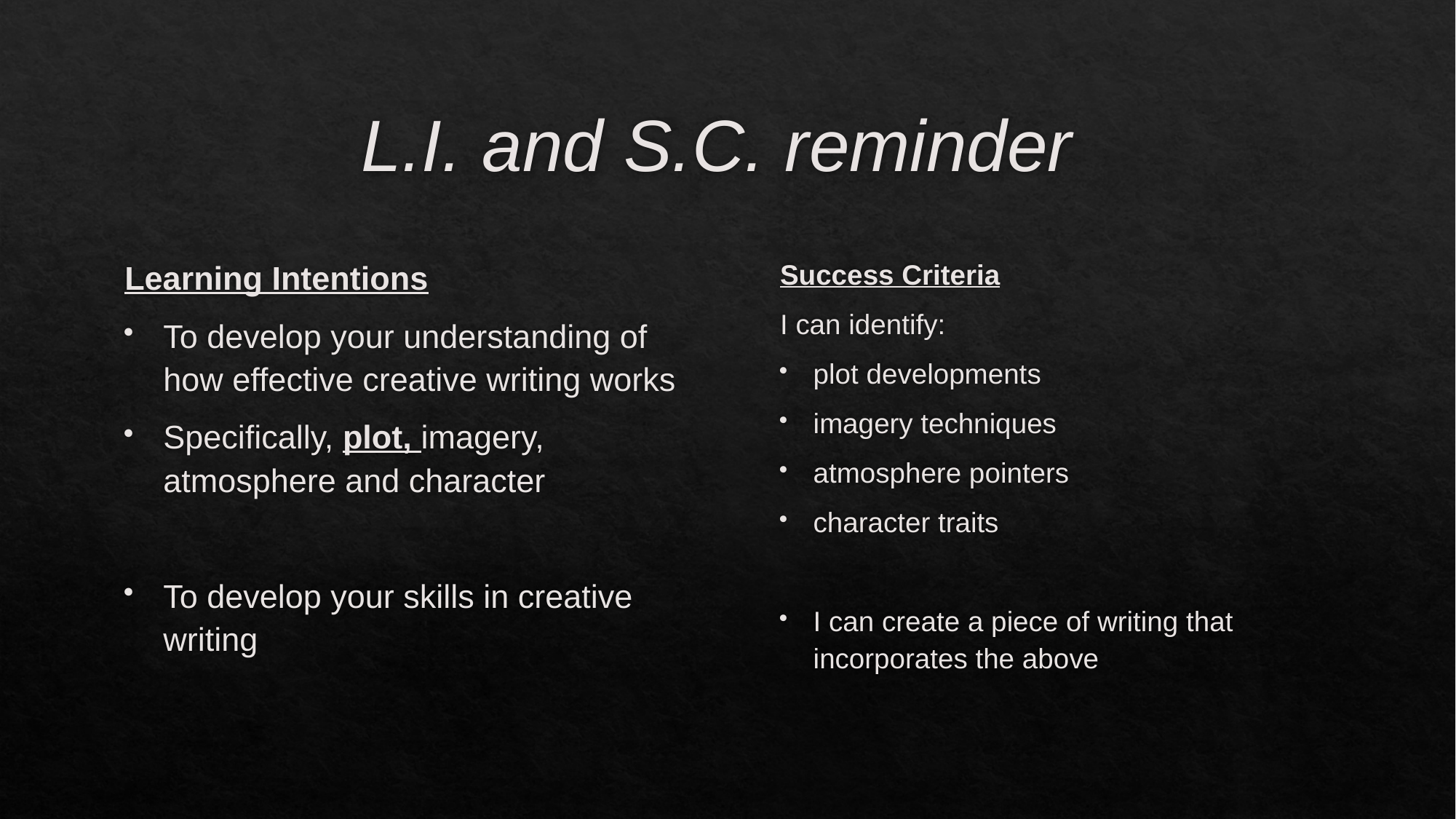

# L.I. and S.C. reminder
Learning Intentions
To develop your understanding of how effective creative writing works
Specifically, plot, imagery, atmosphere and character

To develop your skills in creative writing
Success Criteria
I can identify:
plot developments
imagery techniques
atmosphere pointers
character traits

I can create a piece of writing that incorporates the above